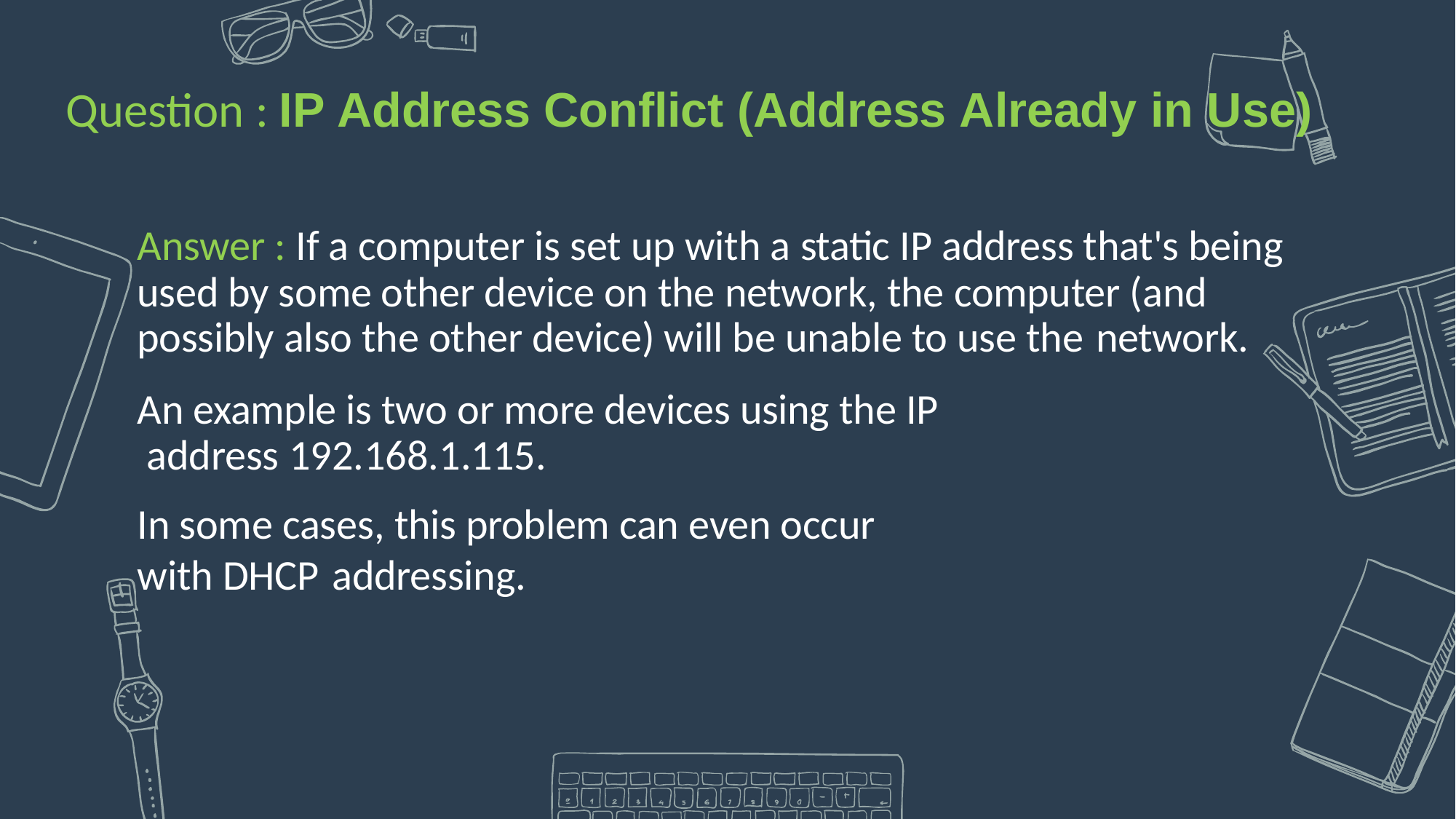

Question : IP Address Conflict (Address Already in Use)
Answer : If a computer is set up with a static IP address that's being  used by some other device on the network, the computer (and  possibly also the other device) will be unable to use the network.
An example is two or more devices using the IP  address 192.168.1.115.
In some cases, this problem can even occur with DHCP addressing.